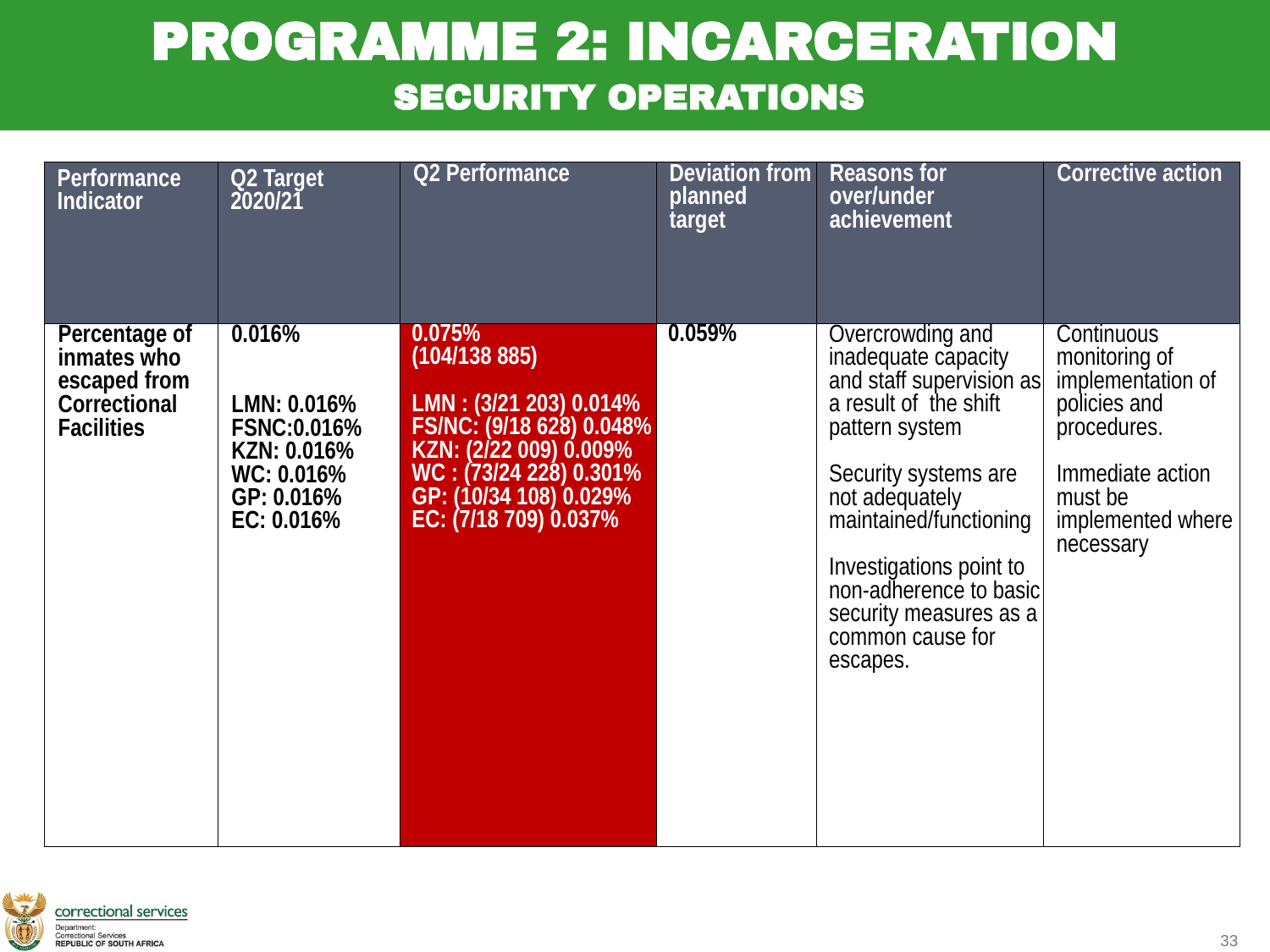

PROGRAMME 2: INCARCERATION
SECURITY OPERATIONS
| Performance Indicator | Q2 Target 2020/21 | Q2 Performance | Deviation from planned target | Reasons for over/under achievement | Corrective action |
| --- | --- | --- | --- | --- | --- |
| Percentage of inmates who escaped from Correctional Facilities | 0.016% LMN: 0.016% FSNC:0.016% KZN: 0.016% WC: 0.016% GP: 0.016% EC: 0.016% | 0.075% (104/138 885) LMN : (3/21 203) 0.014% FS/NC: (9/18 628) 0.048% KZN: (2/22 009) 0.009% WC : (73/24 228) 0.301% GP: (10/34 108) 0.029% EC: (7/18 709) 0.037% | 0.059% | Overcrowding and inadequate capacity and staff supervision as a result of the shift pattern system Security systems are not adequately maintained/functioning Investigations point to non-adherence to basic security measures as a common cause for escapes. | Continuous monitoring of implementation of policies and procedures. Immediate action must be implemented where necessary |